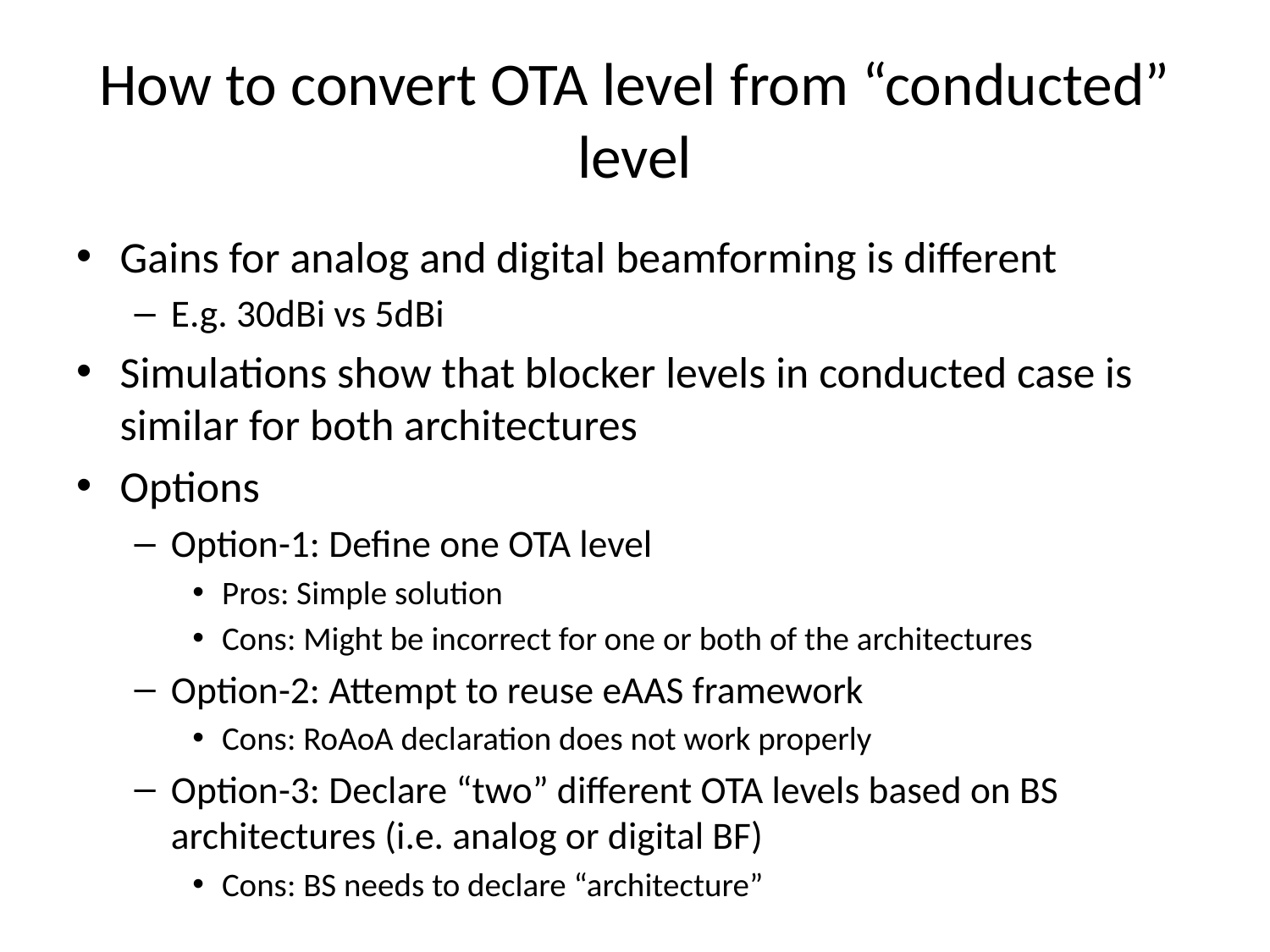

# How to convert OTA level from “conducted” level
Gains for analog and digital beamforming is different
E.g. 30dBi vs 5dBi
Simulations show that blocker levels in conducted case is similar for both architectures
Options
Option-1: Define one OTA level
Pros: Simple solution
Cons: Might be incorrect for one or both of the architectures
Option-2: Attempt to reuse eAAS framework
Cons: RoAoA declaration does not work properly
Option-3: Declare “two” different OTA levels based on BS architectures (i.e. analog or digital BF)
Cons: BS needs to declare “architecture”